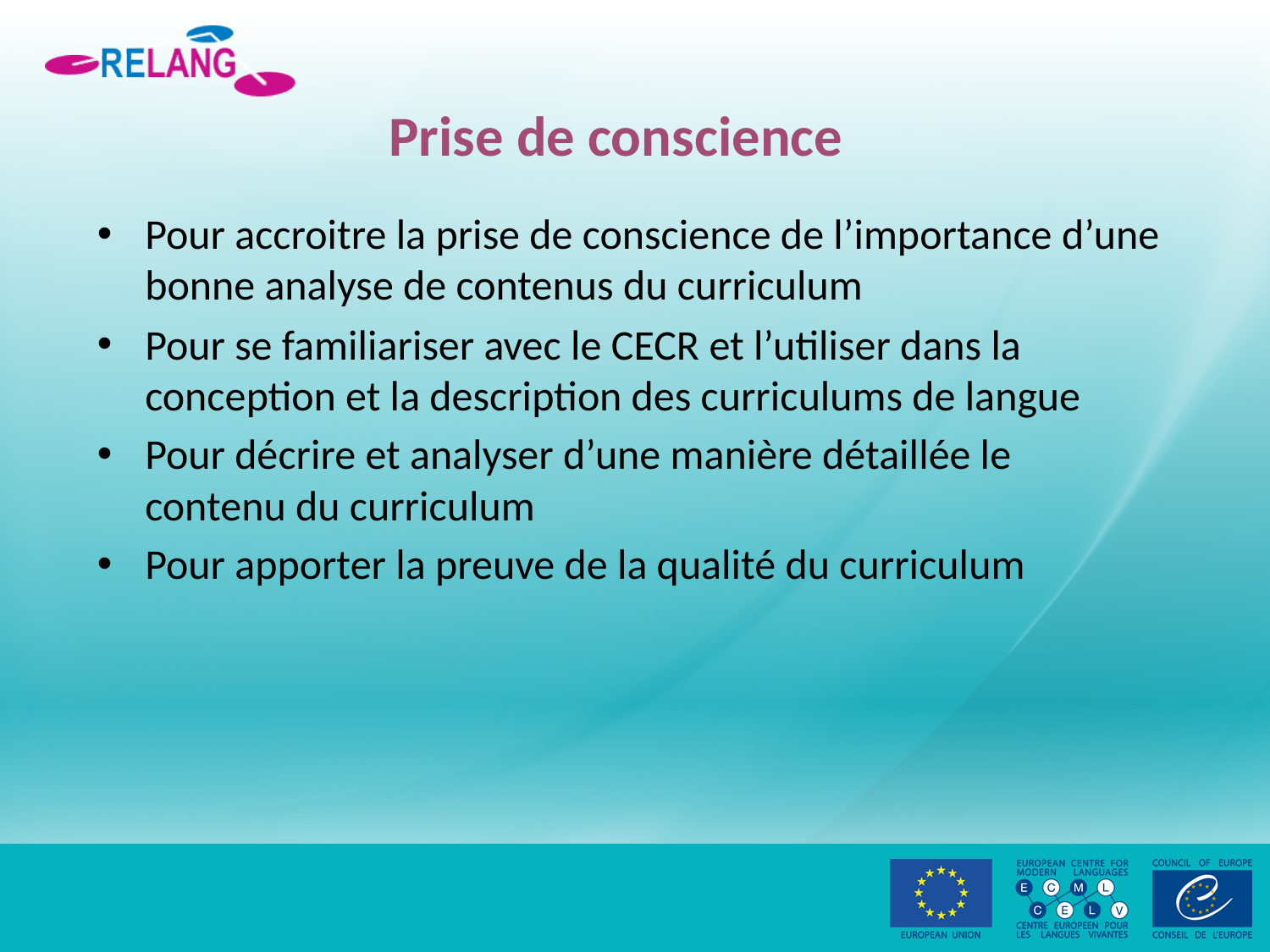

# Prise de conscience
Pour accroitre la prise de conscience de l’importance d’une bonne analyse de contenus du curriculum
Pour se familiariser avec le CECR et l’utiliser dans la conception et la description des curriculums de langue
Pour décrire et analyser d’une manière détaillée le contenu du curriculum
Pour apporter la preuve de la qualité du curriculum